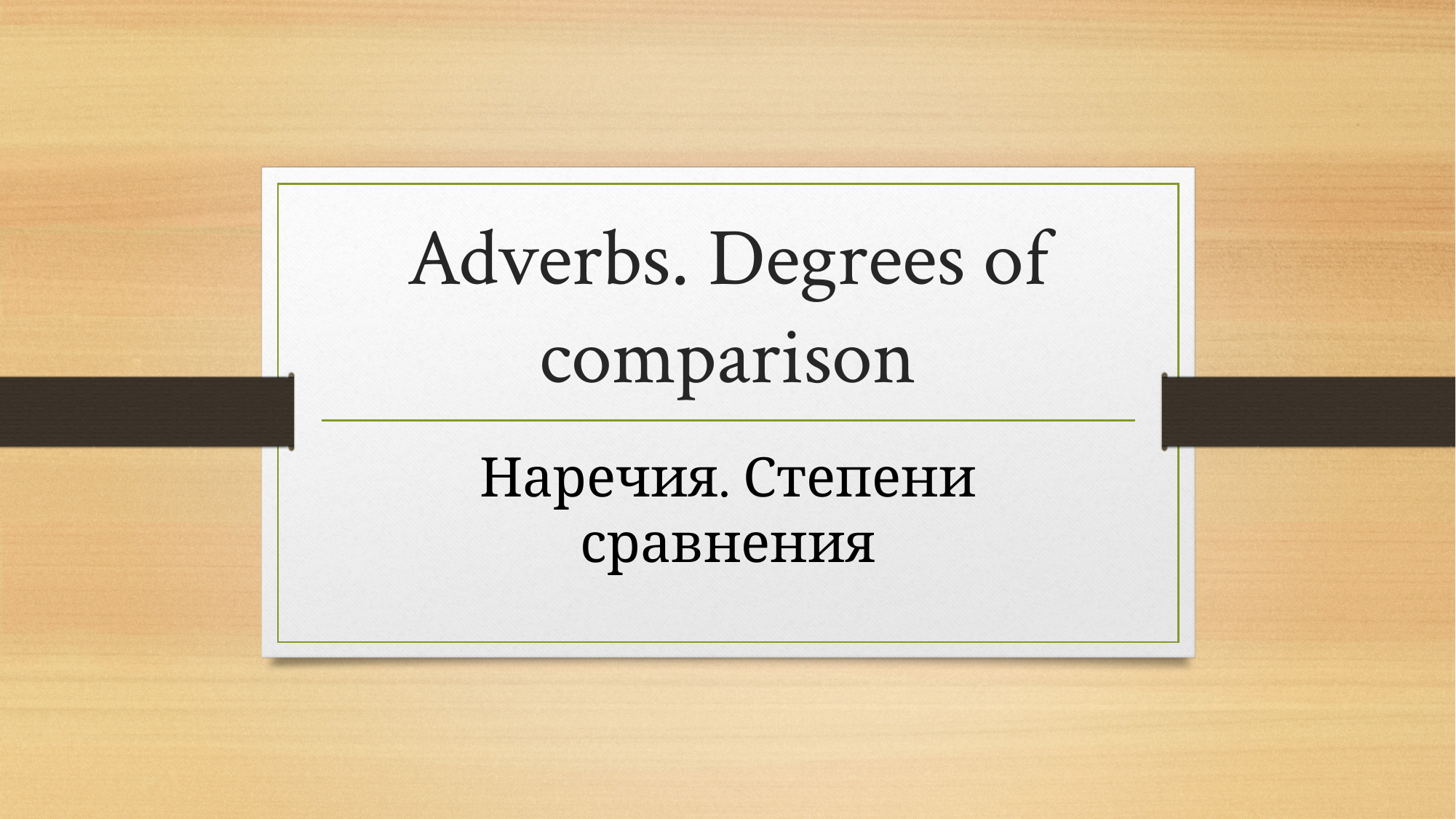

# Adverbs. Degrees of comparison
Наречия. Степени сравнения